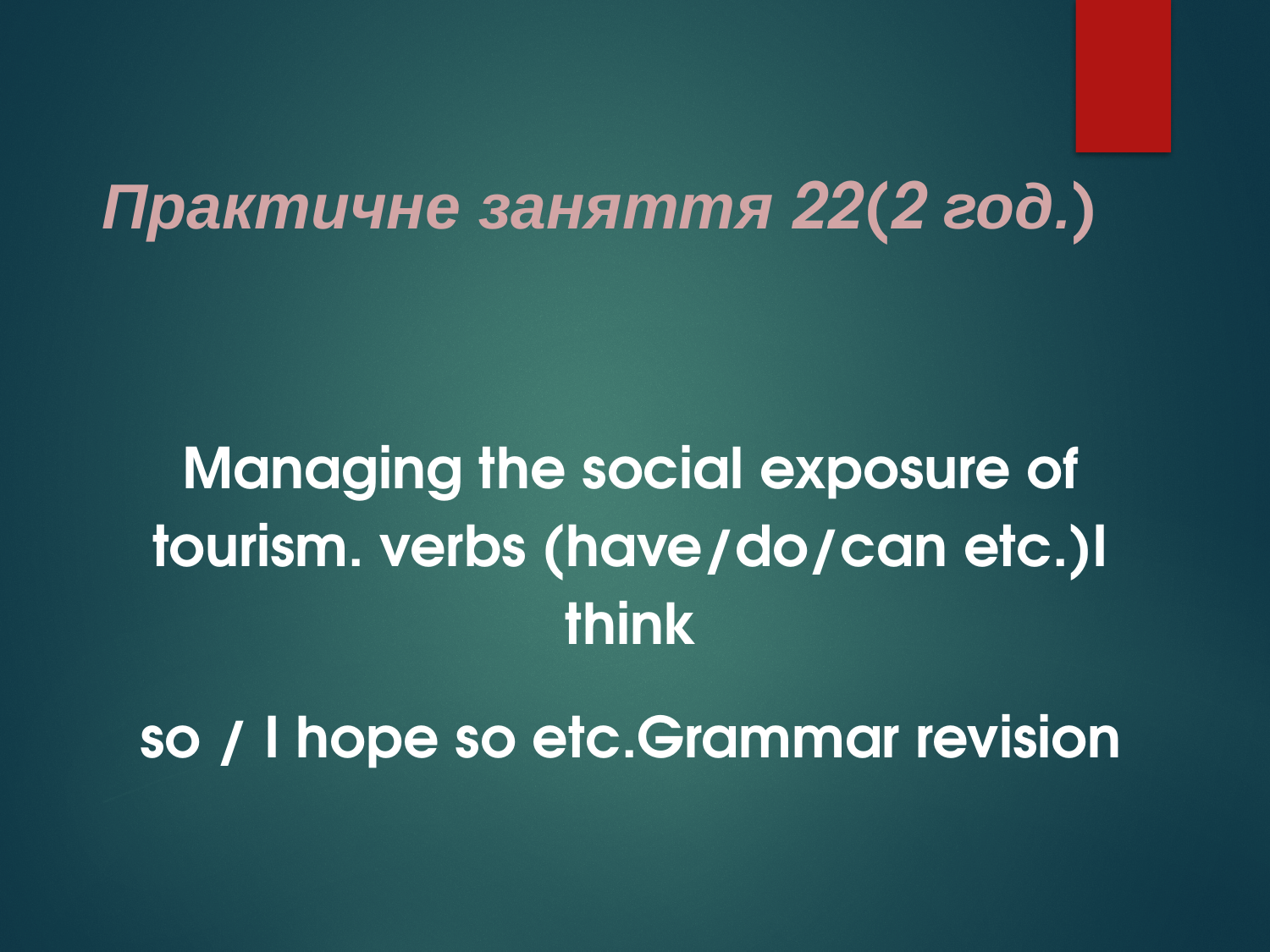

# Практичне заняття 22(2 год.)
Managing the social exposure of tourism. verbs (have/do/can etc.)I think
so / I hope so etc.Grammar revision